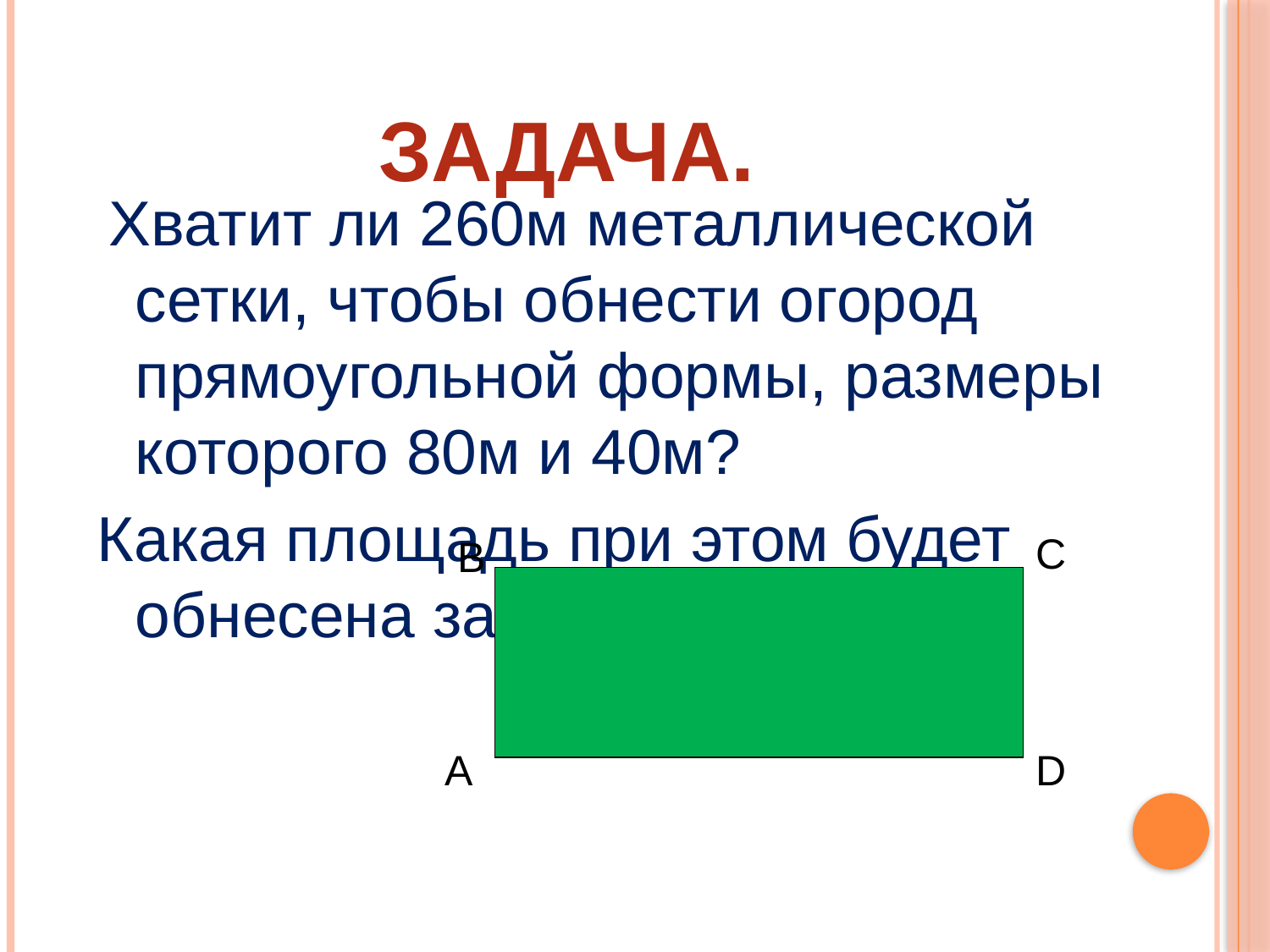

# Задача.
 Хватит ли 260м металлической сетки, чтобы обнести огород прямоугольной формы, размеры которого 80м и 40м?
Какая площадь при этом будет обнесена забором?

С
В

А
D